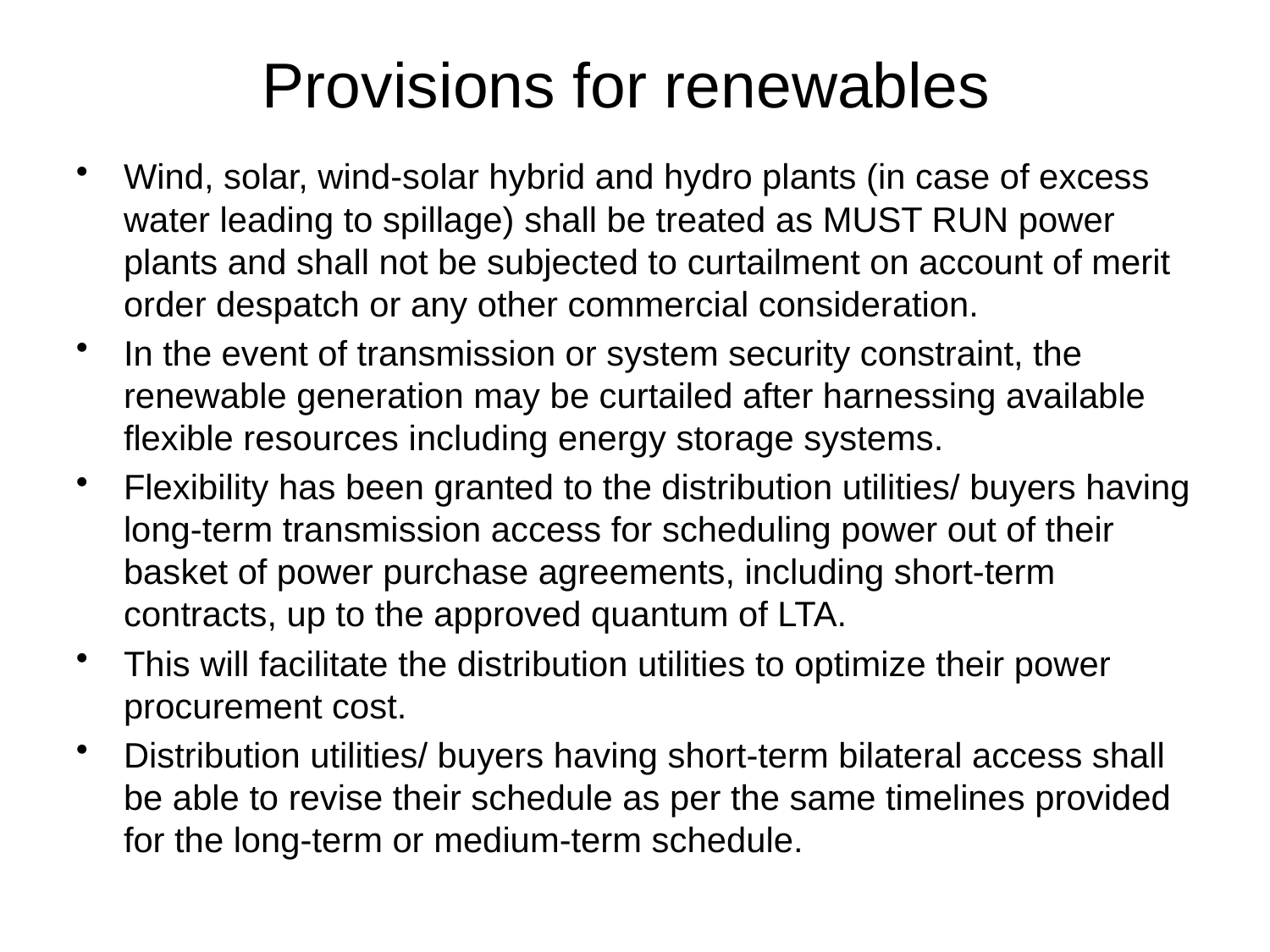

# Provisions for renewables
Wind, solar, wind-solar hybrid and hydro plants (in case of excess water leading to spillage) shall be treated as MUST RUN power plants and shall not be subjected to curtailment on account of merit order despatch or any other commercial consideration.
In the event of transmission or system security constraint, the renewable generation may be curtailed after harnessing available flexible resources including energy storage systems.
Flexibility has been granted to the distribution utilities/ buyers having long-term transmission access for scheduling power out of their basket of power purchase agreements, including short-term contracts, up to the approved quantum of LTA.
This will facilitate the distribution utilities to optimize their power procurement cost.
Distribution utilities/ buyers having short-term bilateral access shall be able to revise their schedule as per the same timelines provided for the long-term or medium-term schedule.